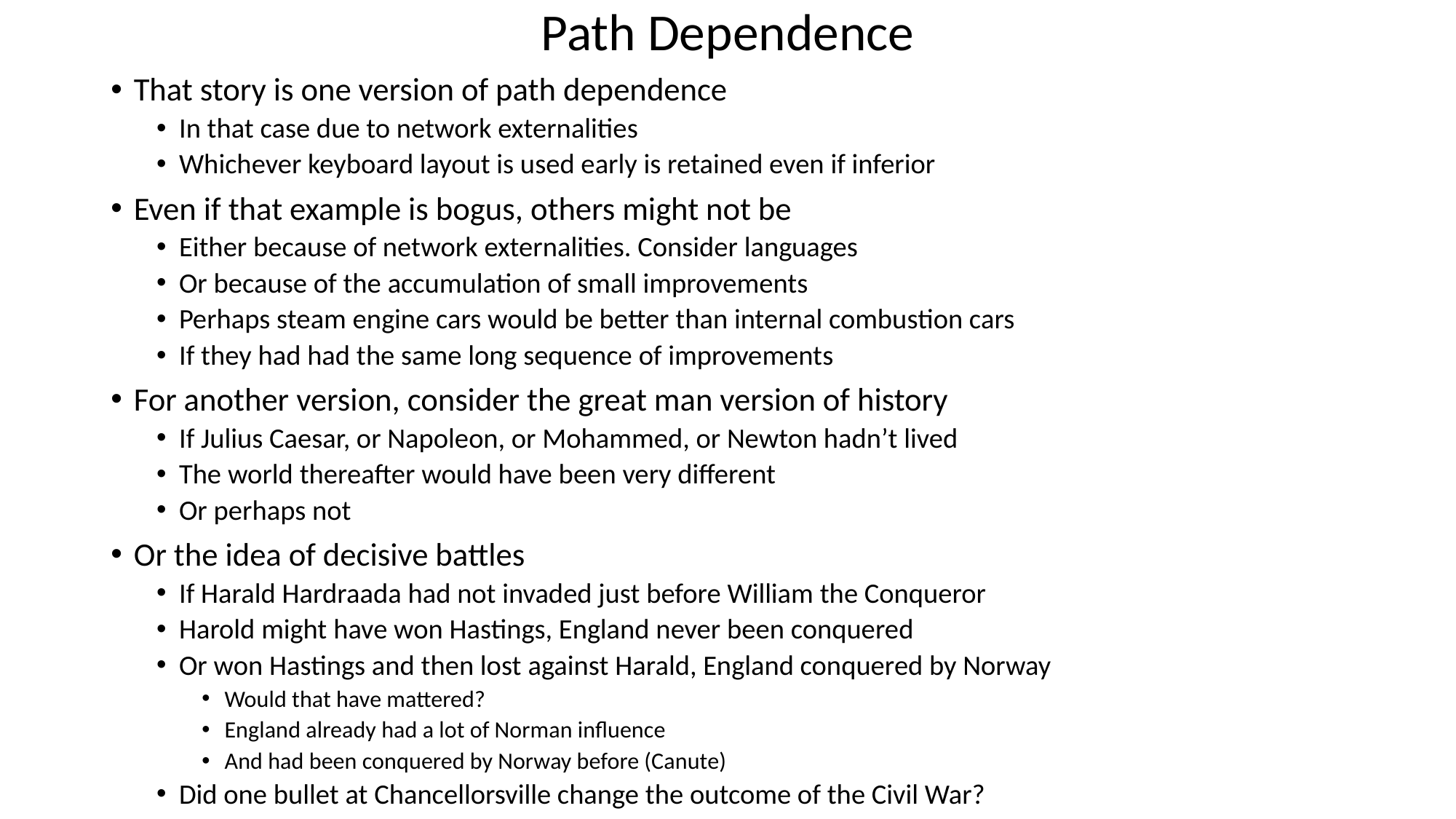

# Path Dependence
That story is one version of path dependence
In that case due to network externalities
Whichever keyboard layout is used early is retained even if inferior
Even if that example is bogus, others might not be
Either because of network externalities. Consider languages
Or because of the accumulation of small improvements
Perhaps steam engine cars would be better than internal combustion cars
If they had had the same long sequence of improvements
For another version, consider the great man version of history
If Julius Caesar, or Napoleon, or Mohammed, or Newton hadn’t lived
The world thereafter would have been very different
Or perhaps not
Or the idea of decisive battles
If Harald Hardraada had not invaded just before William the Conqueror
Harold might have won Hastings, England never been conquered
Or won Hastings and then lost against Harald, England conquered by Norway
Would that have mattered?
England already had a lot of Norman influence
And had been conquered by Norway before (Canute)
Did one bullet at Chancellorsville change the outcome of the Civil War?